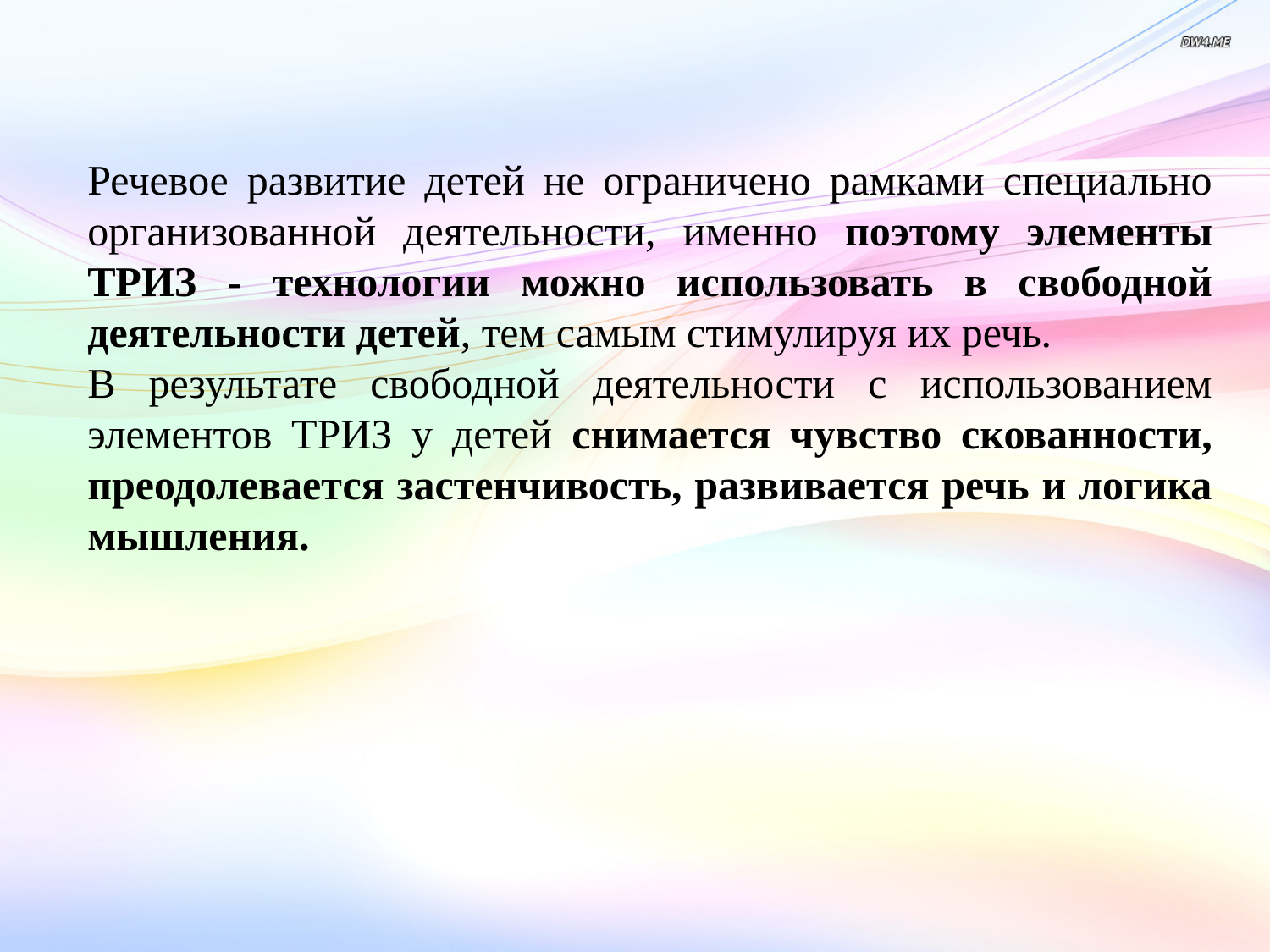

Речевое развитие детей не ограничено рамками специально организованной деятельности, именно поэтому элементы ТРИЗ - технологии можно использовать в свободной деятельности детей, тем самым стимулируя их речь.
В результате свободной деятельности с использованием элементов ТРИЗ у детей снимается чувство скованности, преодолевается застенчивость, развивается речь и логика мышления.